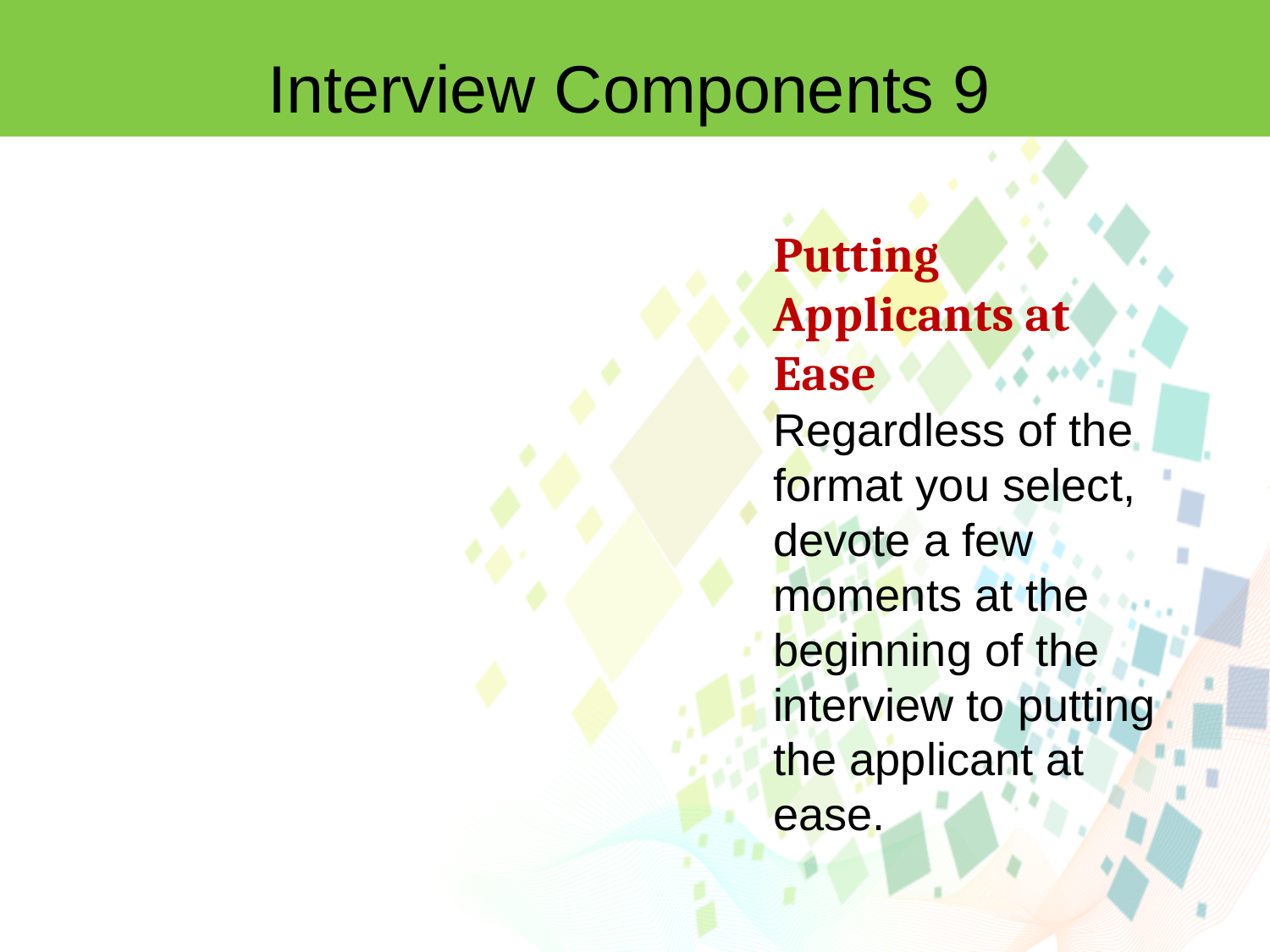

Interview Components 9
Putting Applicants at Ease
Regardless of the format you select, devote a few moments at the beginning of the
interview to putting the applicant at ease.